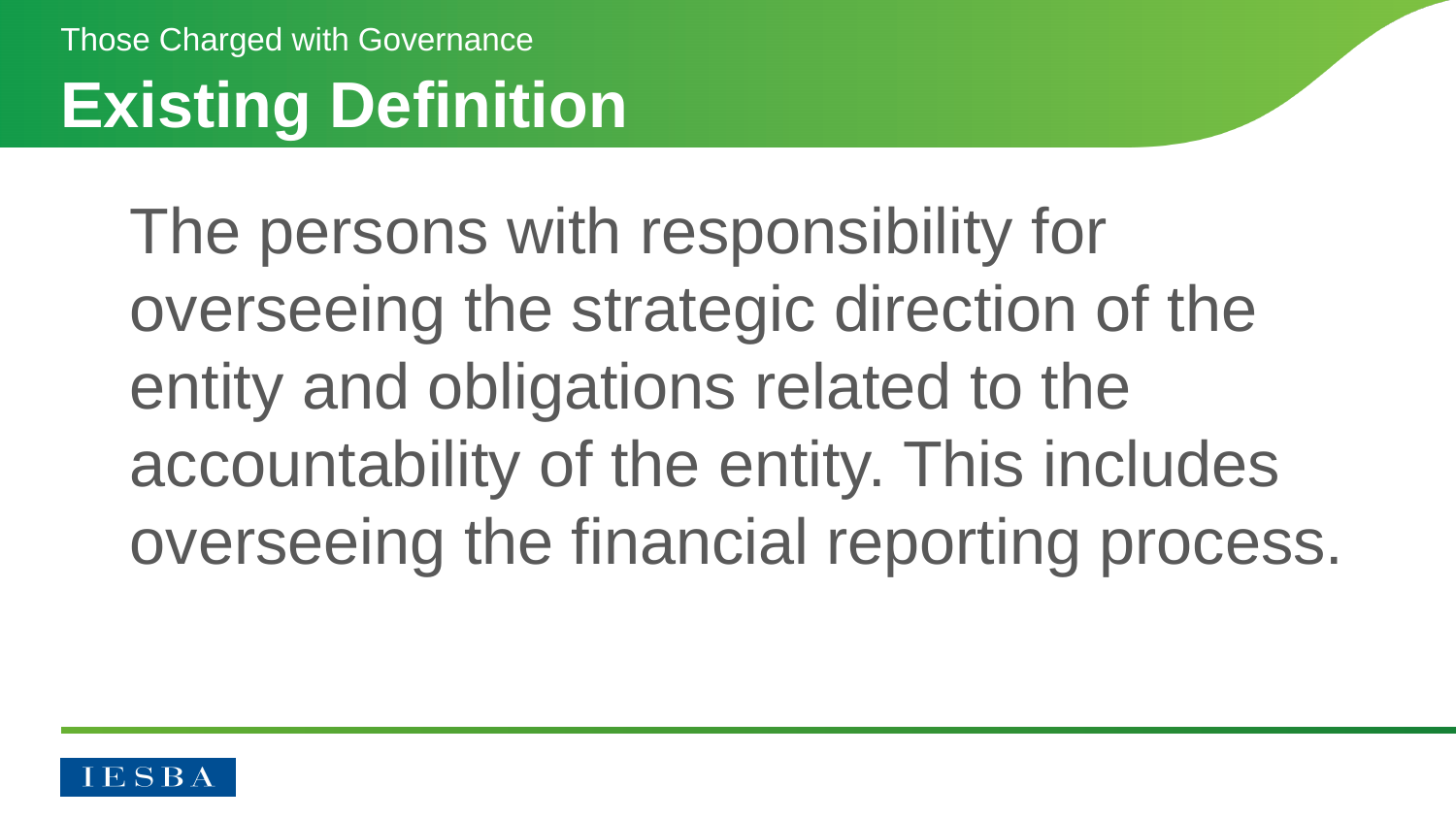

Those Charged with Governance
# Existing Definition
	The persons with responsibility for overseeing the strategic direction of the entity and obligations related to the accountability of the entity. This includes overseeing the financial reporting process.